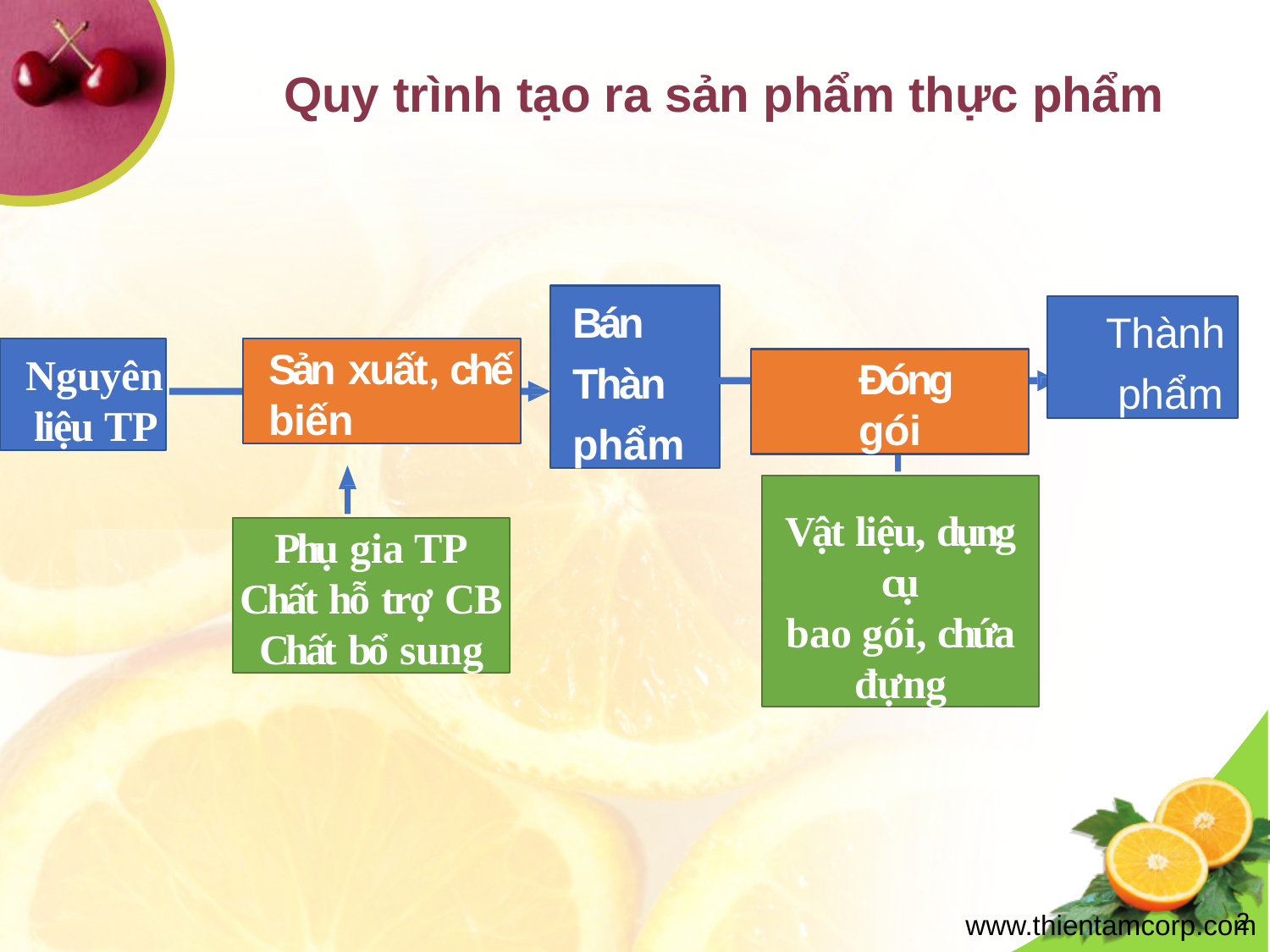

# Quy trình tạo ra sản phẩm thực phẩm
Bán
Thàn
phẩm
Thành
 phẩm
Nguyên
liệu TP
Sản xuất, chế biến
Đóng gói

Vật liệu, dụng cụ
bao gói, chứa đựng
Phụ gia TP
Chất hỗ trợ CB
Chất bổ sung
2